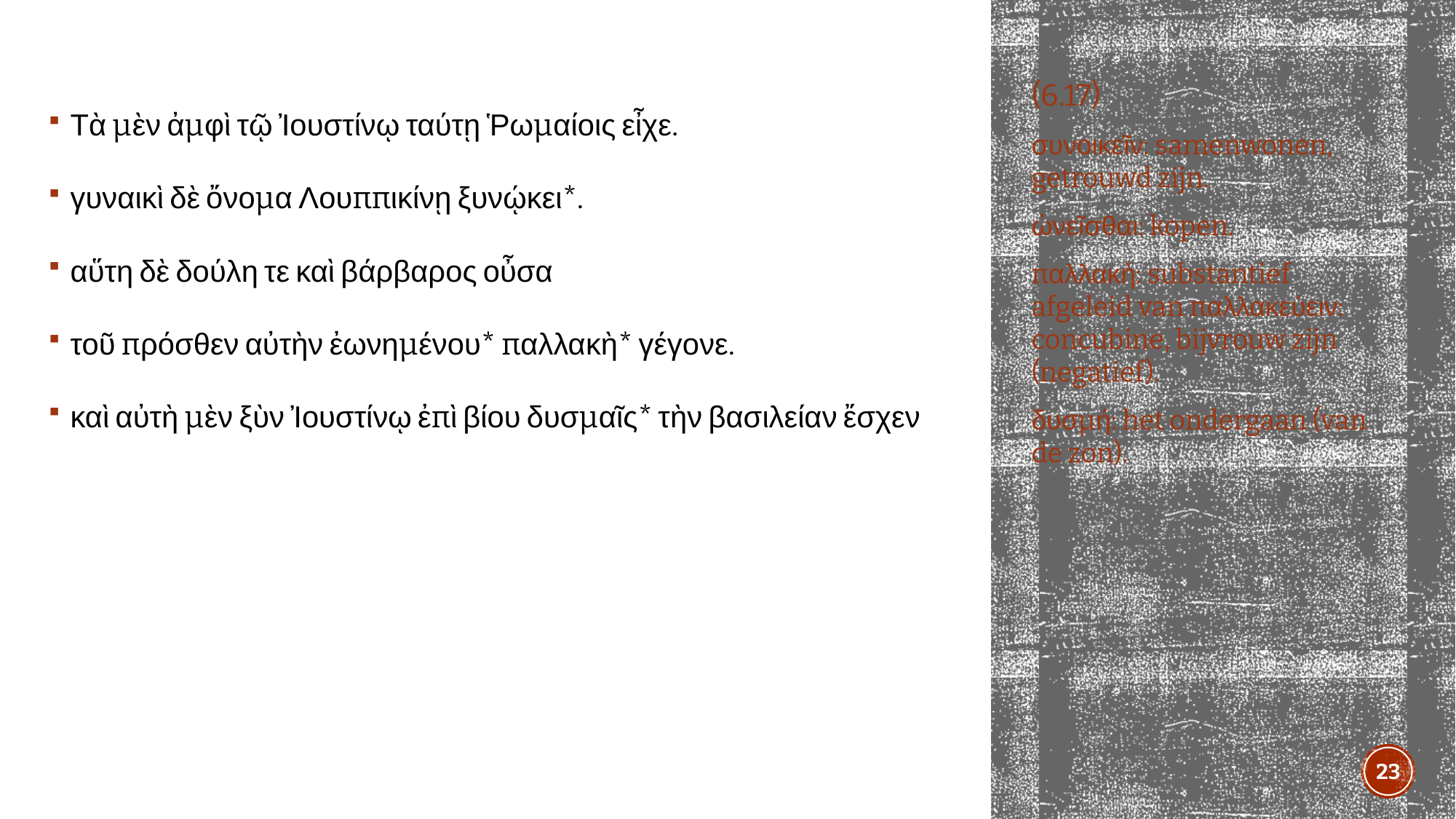

(6.17)
συνοικεῖν: samenwonen, getrouwd zijn.
ὠνεῖσθαι: kopen.
παλλακὴ: substantief afgeleid van παλλακεύειν: concubine, bijvrouw zijn (negatief).
δυσμή: het ondergaan (van de zon).
Τὰ μὲν ἀμφὶ τῷ Ἰουστίνῳ ταύτῃ Ῥωμαίοις εἶχε.
γυναικὶ δὲ ὄνομα Λουππικίνῃ ξυνῴκει*.
αὕτη δὲ δούλη τε καὶ βάρβαρος οὖσα
τοῦ πρόσθεν αὐτὴν ἐωνημένου* παλλακὴ* γέγονε.
καὶ αὐτὴ μὲν ξὺν Ἰουστίνῳ ἐπὶ βίου δυσμαῖς* τὴν βασιλείαν ἔσχεν
23